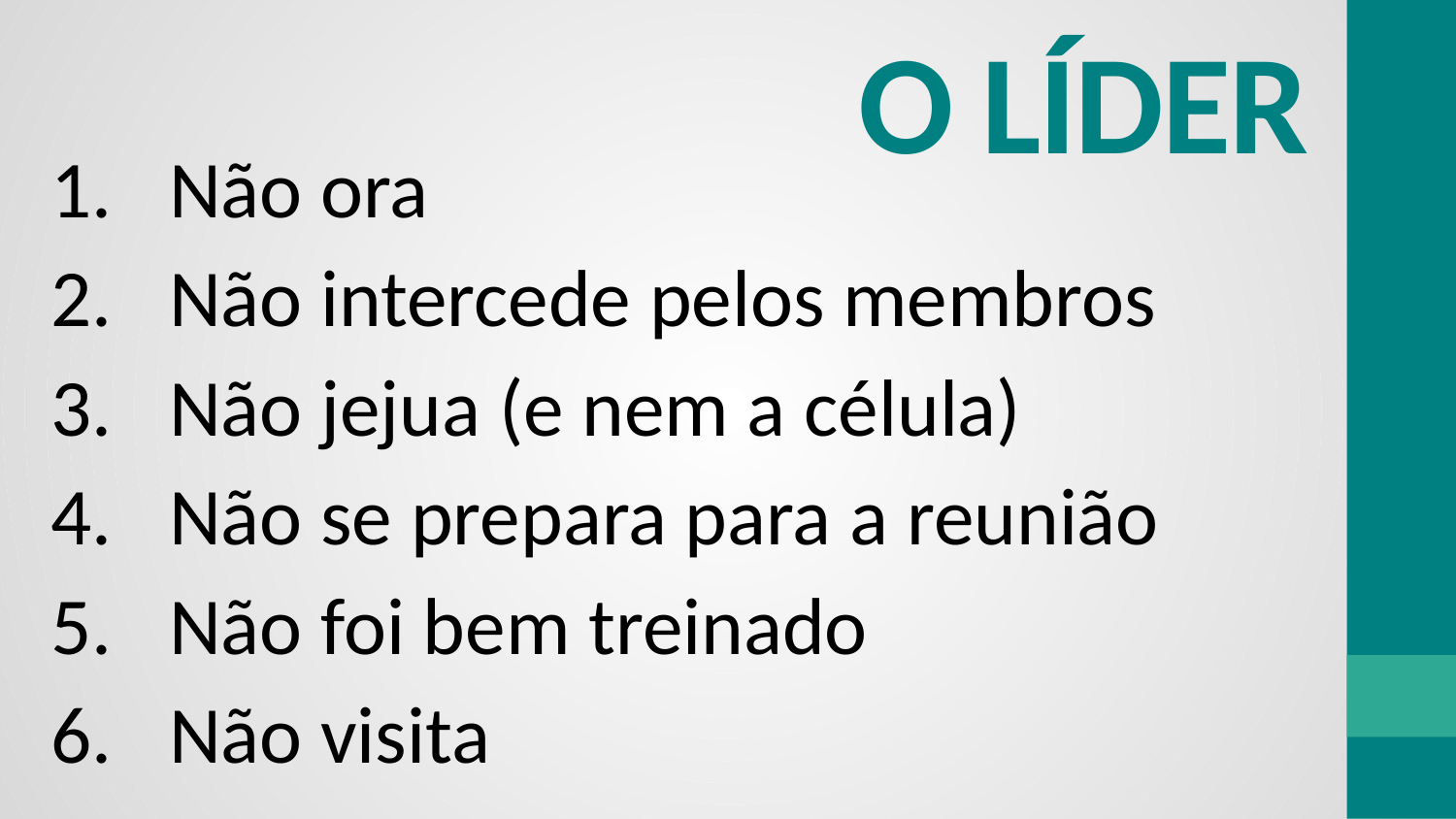

# O LÍDER
Não ora
Não intercede pelos membros
Não jejua (e nem a célula)
Não se prepara para a reunião
Não foi bem treinado
Não visita